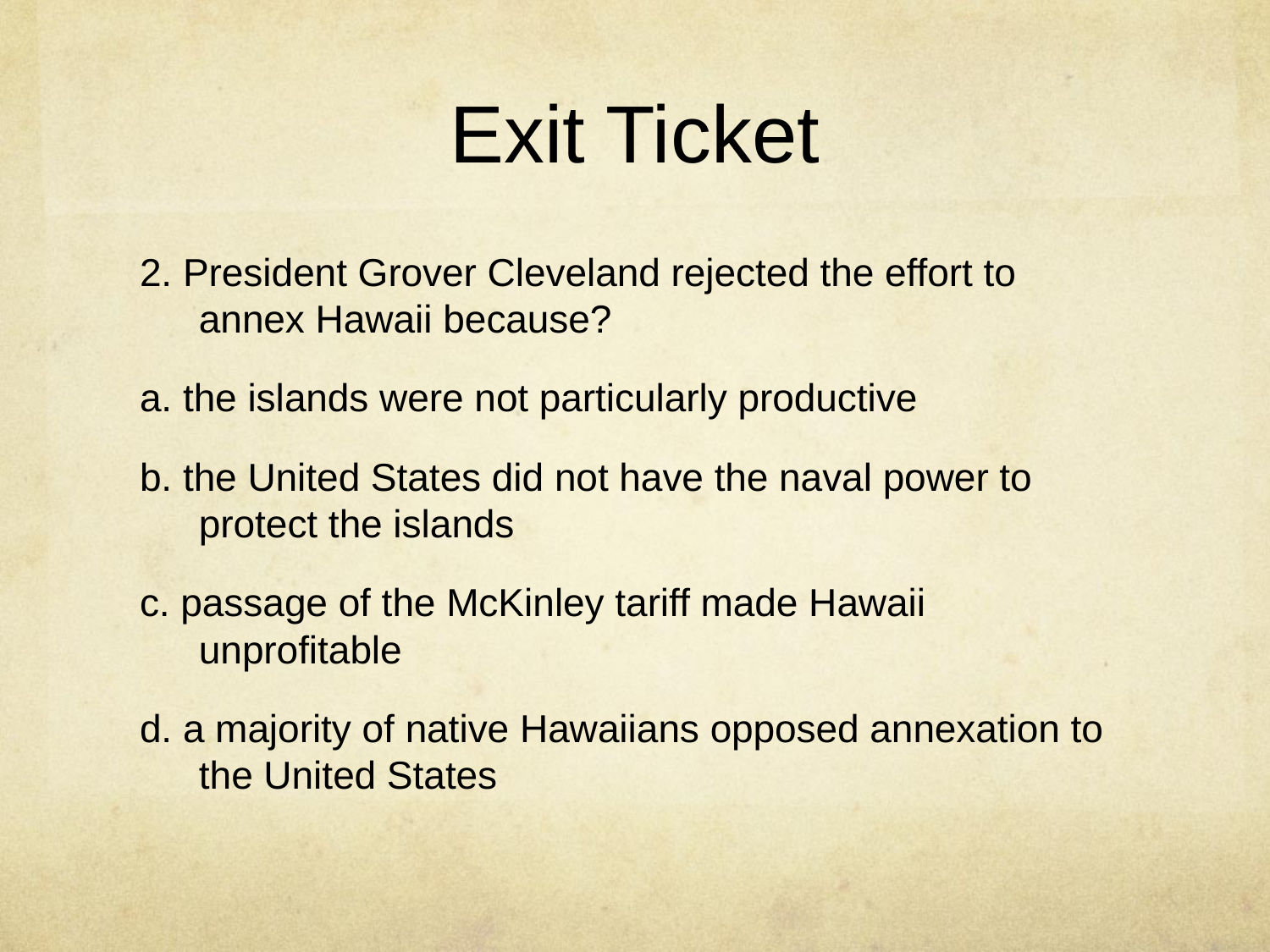

# Exit Ticket
2. President Grover Cleveland rejected the effort to annex Hawaii because?
a. the islands were not particularly productive
b. the United States did not have the naval power to protect the islands
c. passage of the McKinley tariff made Hawaii unprofitable
d. a majority of native Hawaiians opposed annexation to the United States